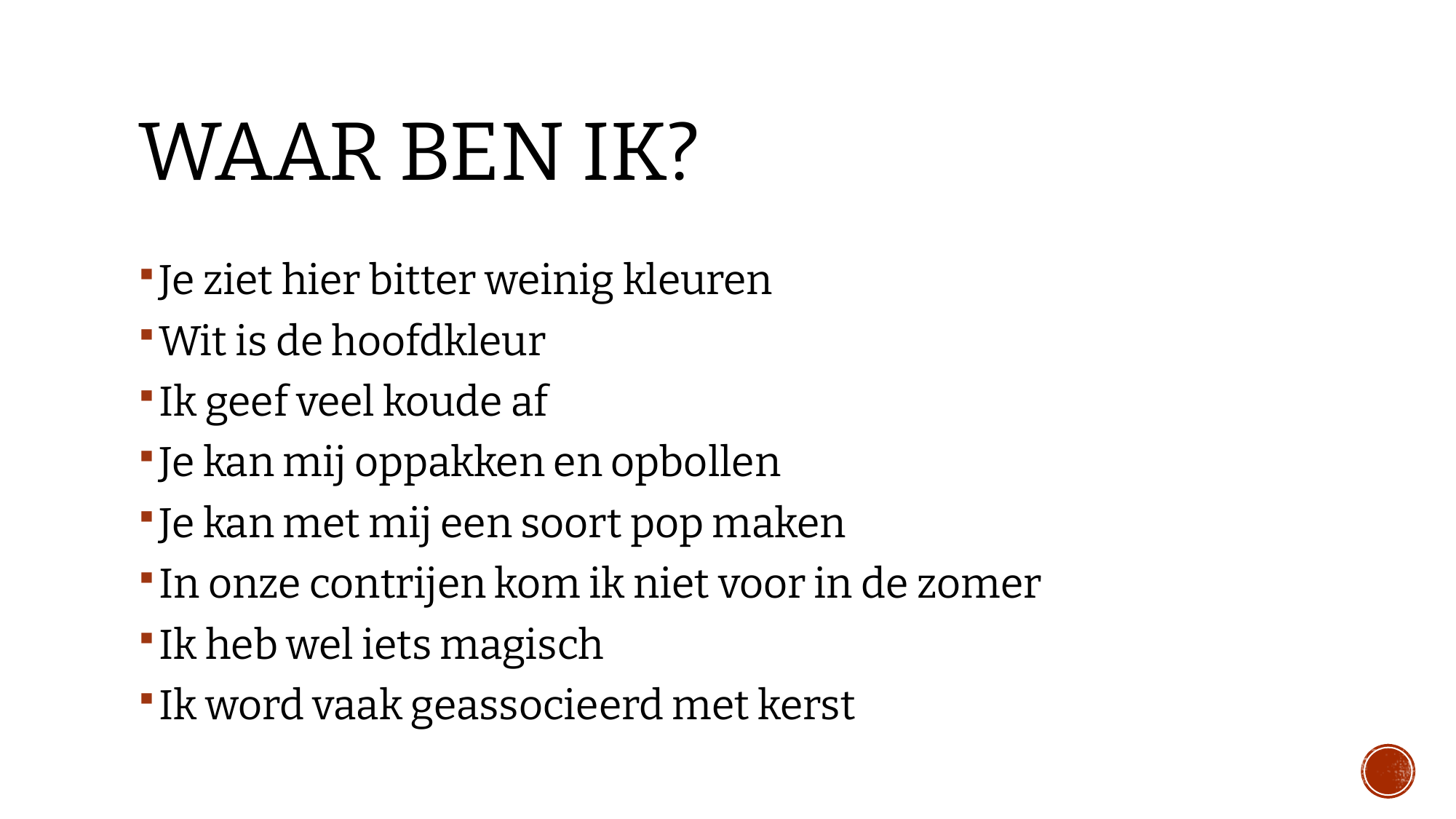

# Waar ben ik?
Je ziet hier bitter weinig kleuren
Wit is de hoofdkleur
Ik geef veel koude af
Je kan mij oppakken en opbollen
Je kan met mij een soort pop maken
In onze contrijen kom ik niet voor in de zomer
Ik heb wel iets magisch
Ik word vaak geassocieerd met kerst